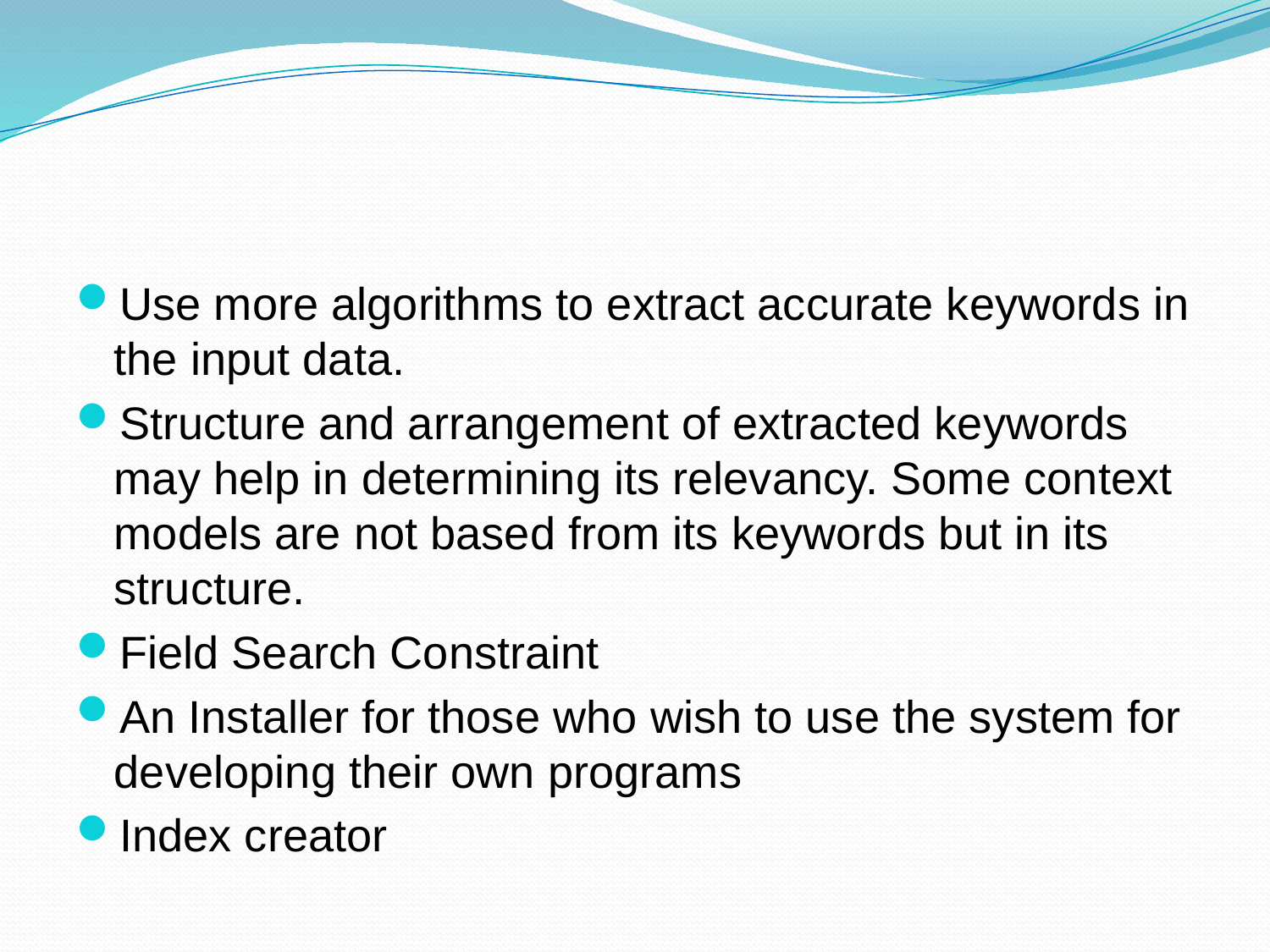

#
Use more algorithms to extract accurate keywords in the input data.
Structure and arrangement of extracted keywords may help in determining its relevancy. Some context models are not based from its keywords but in its structure.
Field Search Constraint
An Installer for those who wish to use the system for developing their own programs
Index creator